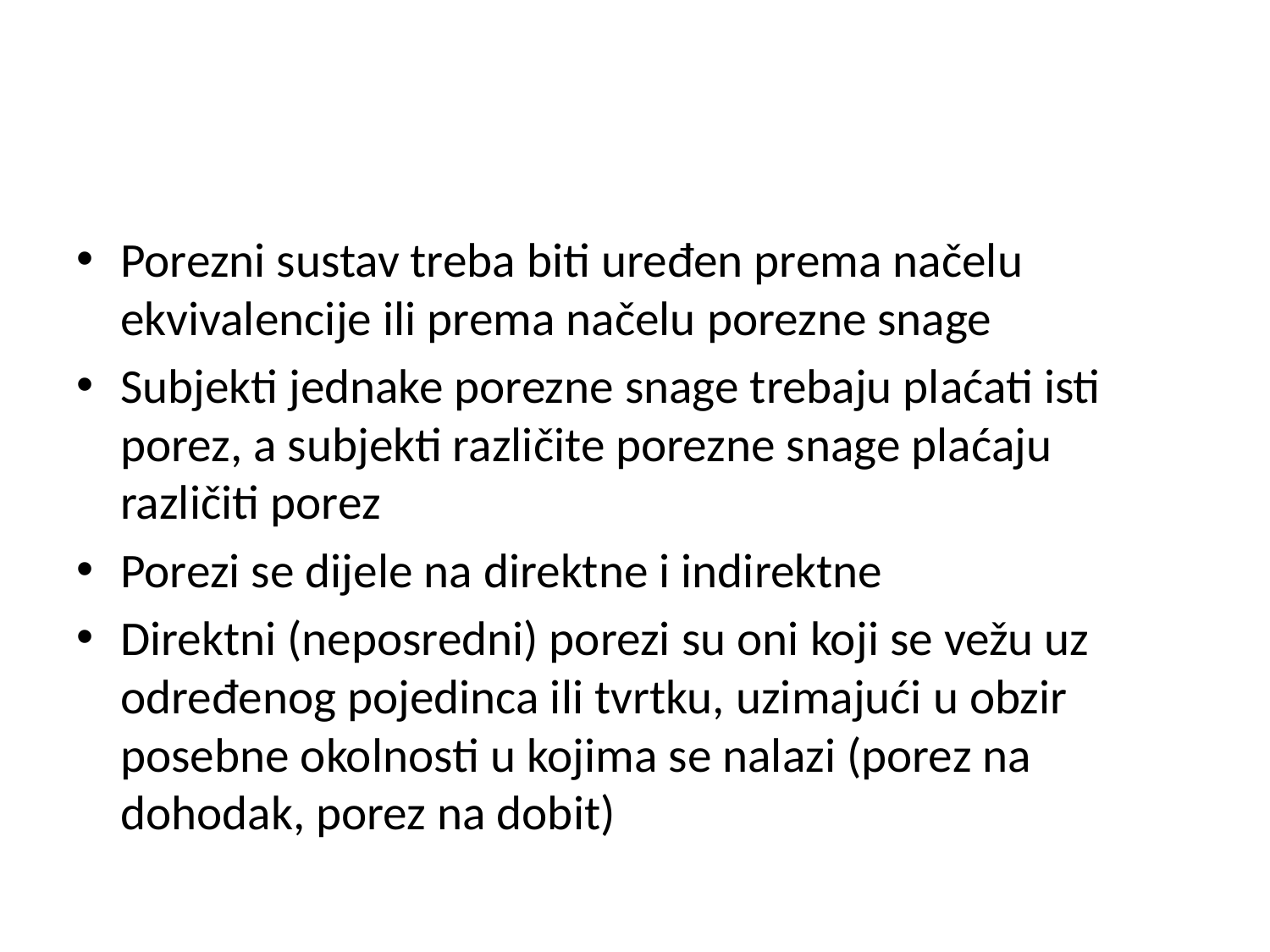

Porezni sustav treba biti uređen prema načelu ekvivalencije ili prema načelu porezne snage
Subjekti jednake porezne snage trebaju plaćati isti porez, a subjekti različite porezne snage plaćaju različiti porez
Porezi se dijele na direktne i indirektne
Direktni (neposredni) porezi su oni koji se vežu uz određenog pojedinca ili tvrtku, uzimajući u obzir posebne okolnosti u kojima se nalazi (porez na dohodak, porez na dobit)